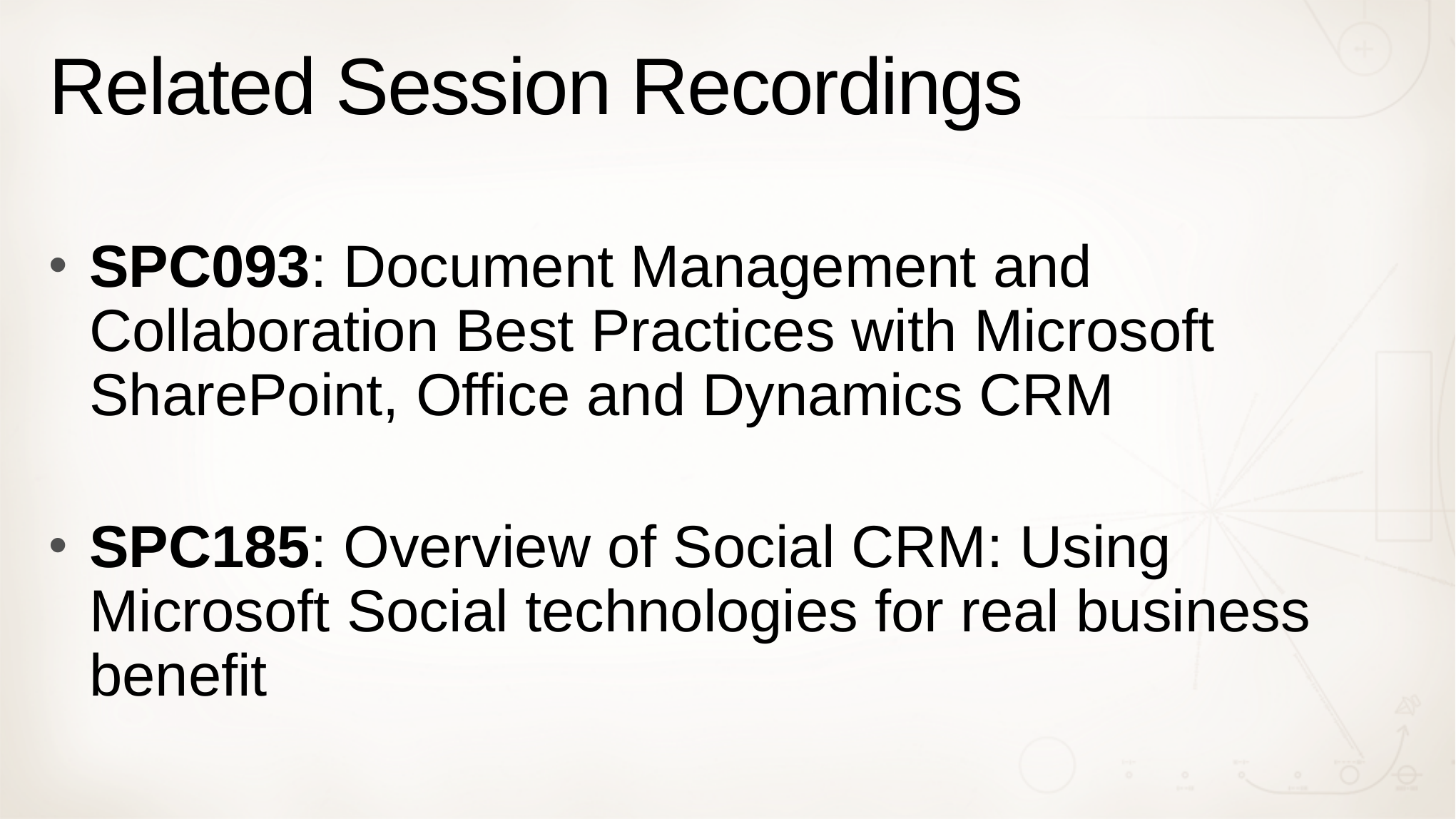

# Related Session Recordings

SPC093: Document Management and Collaboration Best Practices with Microsoft SharePoint, Office and Dynamics CRM

SPC185: Overview of Social CRM: Using Microsoft Social technologies for real business benefit